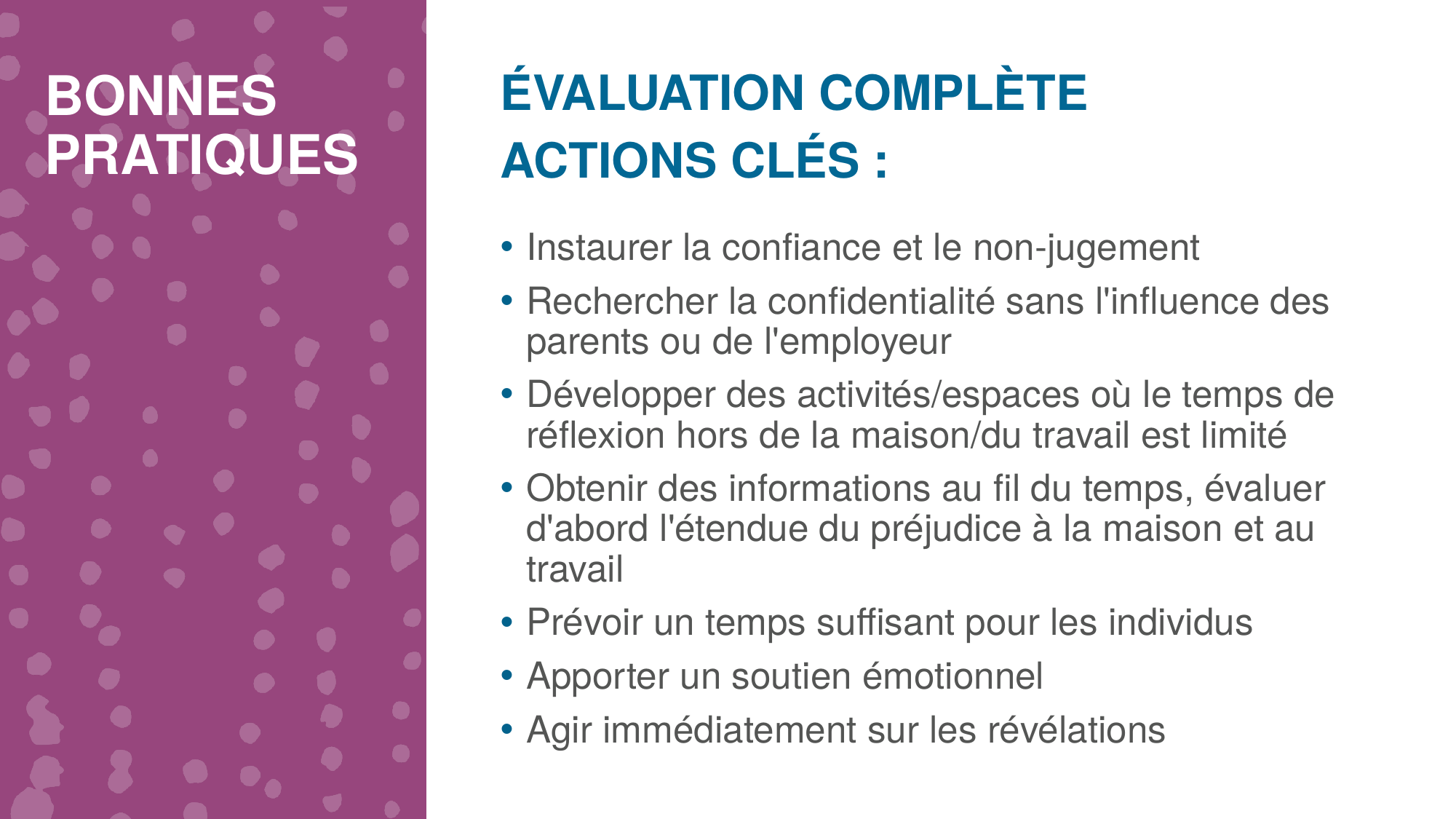

BONNES PRATIQUES
ÉVALUATION COMPLÈTE
ACTIONS CLÉS :
Instaurer la confiance et le non-jugement
Rechercher la confidentialité sans l'influence des parents ou de l'employeur
Développer des activités/espaces où le temps de réflexion hors de la maison/du travail est limité
Obtenir des informations au fil du temps, évaluer d'abord l'étendue du préjudice à la maison et au travail
Prévoir un temps suffisant pour les individus
Apporter un soutien émotionnel
Agir immédiatement sur les révélations